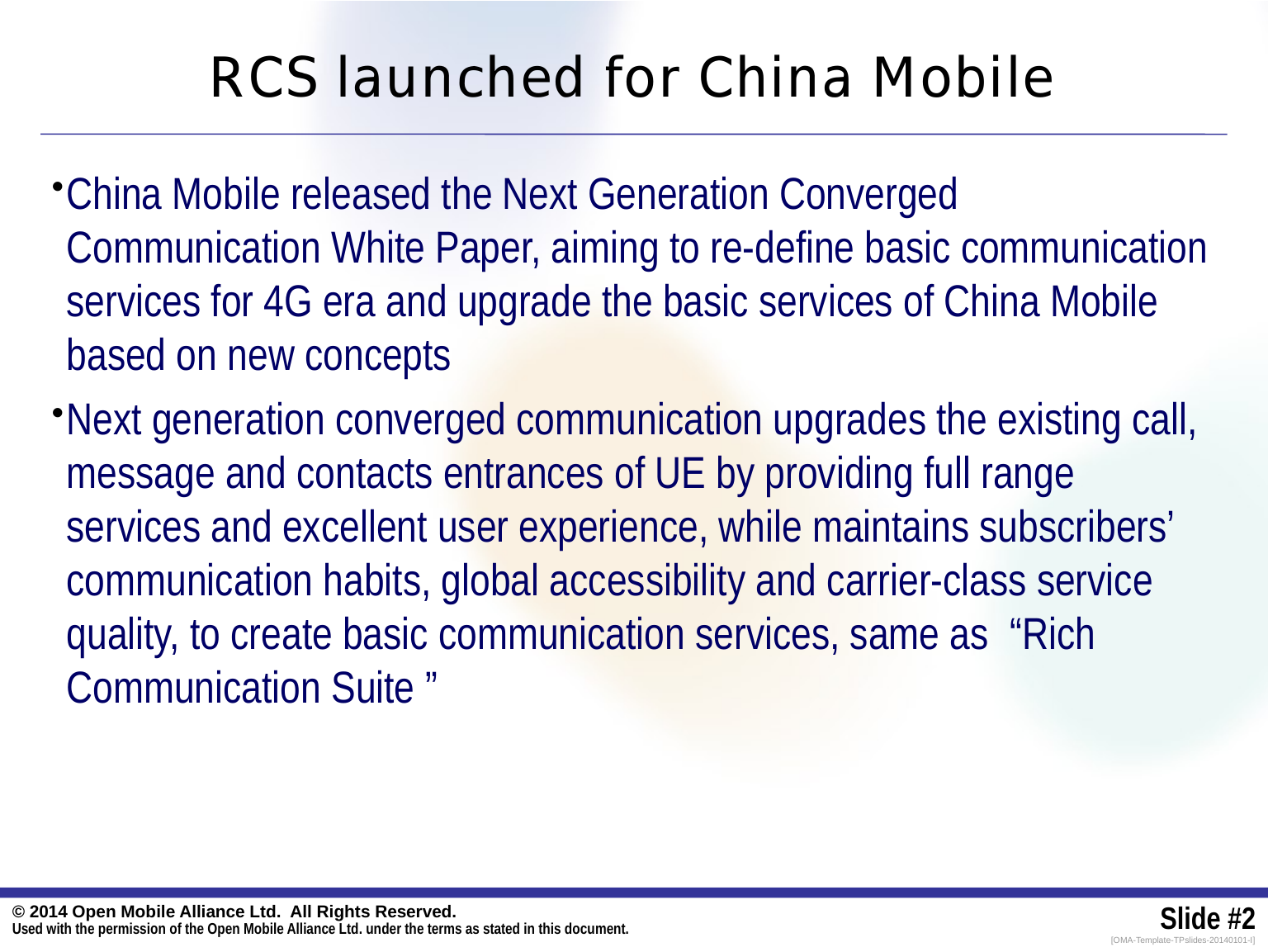

# RCS launched for China Mobile
China Mobile released the Next Generation Converged Communication White Paper, aiming to re-define basic communication services for 4G era and upgrade the basic services of China Mobile based on new concepts
Next generation converged communication upgrades the existing call, message and contacts entrances of UE by providing full range services and excellent user experience, while maintains subscribers’ communication habits, global accessibility and carrier-class service quality, to create basic communication services, same as  “Rich Communication Suite ”